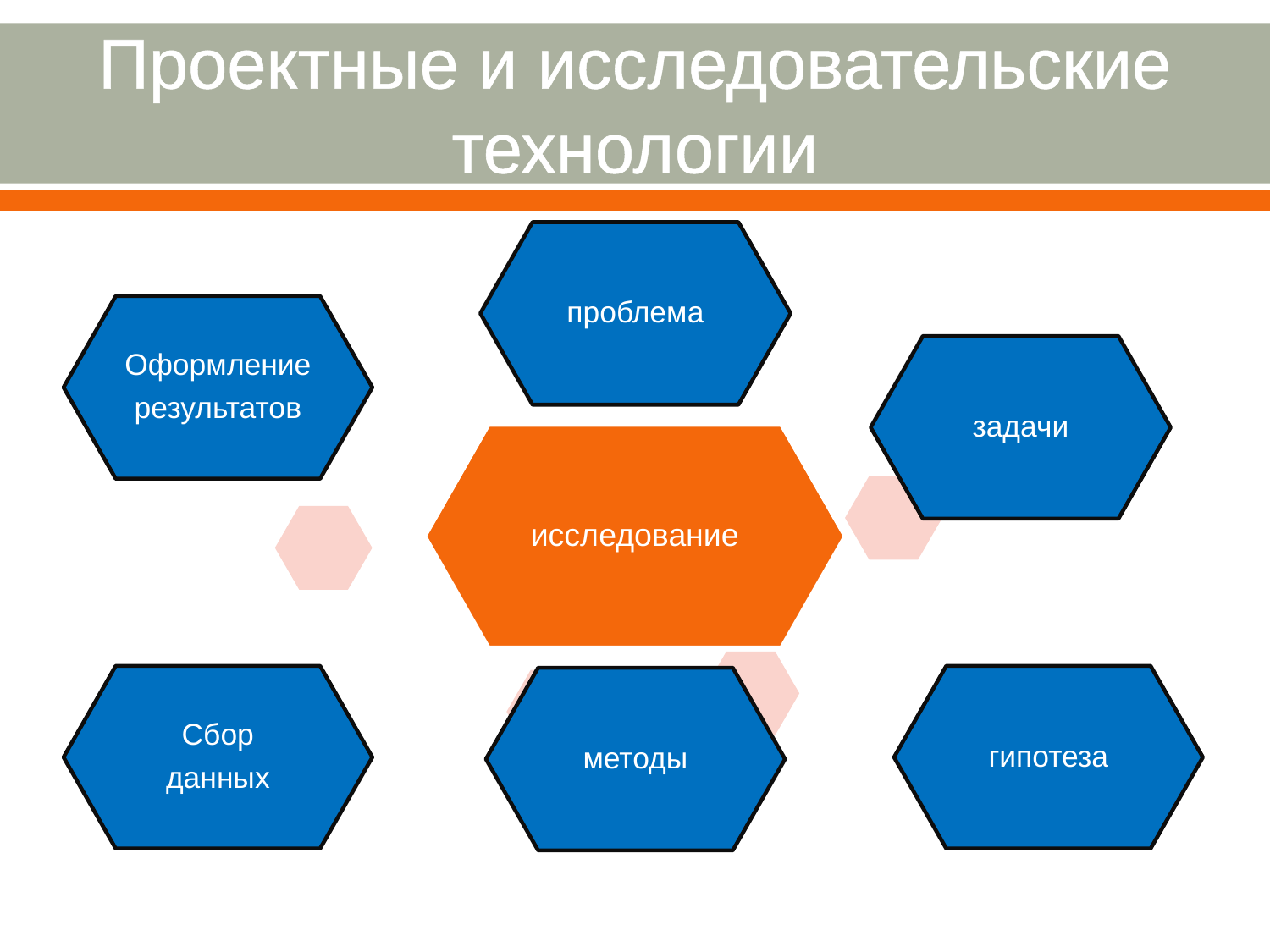

# Проектные и исследовательские технологии
исследование
проблема
задачи
гипотеза
методы
Сбор
данных
Оформление
результатов